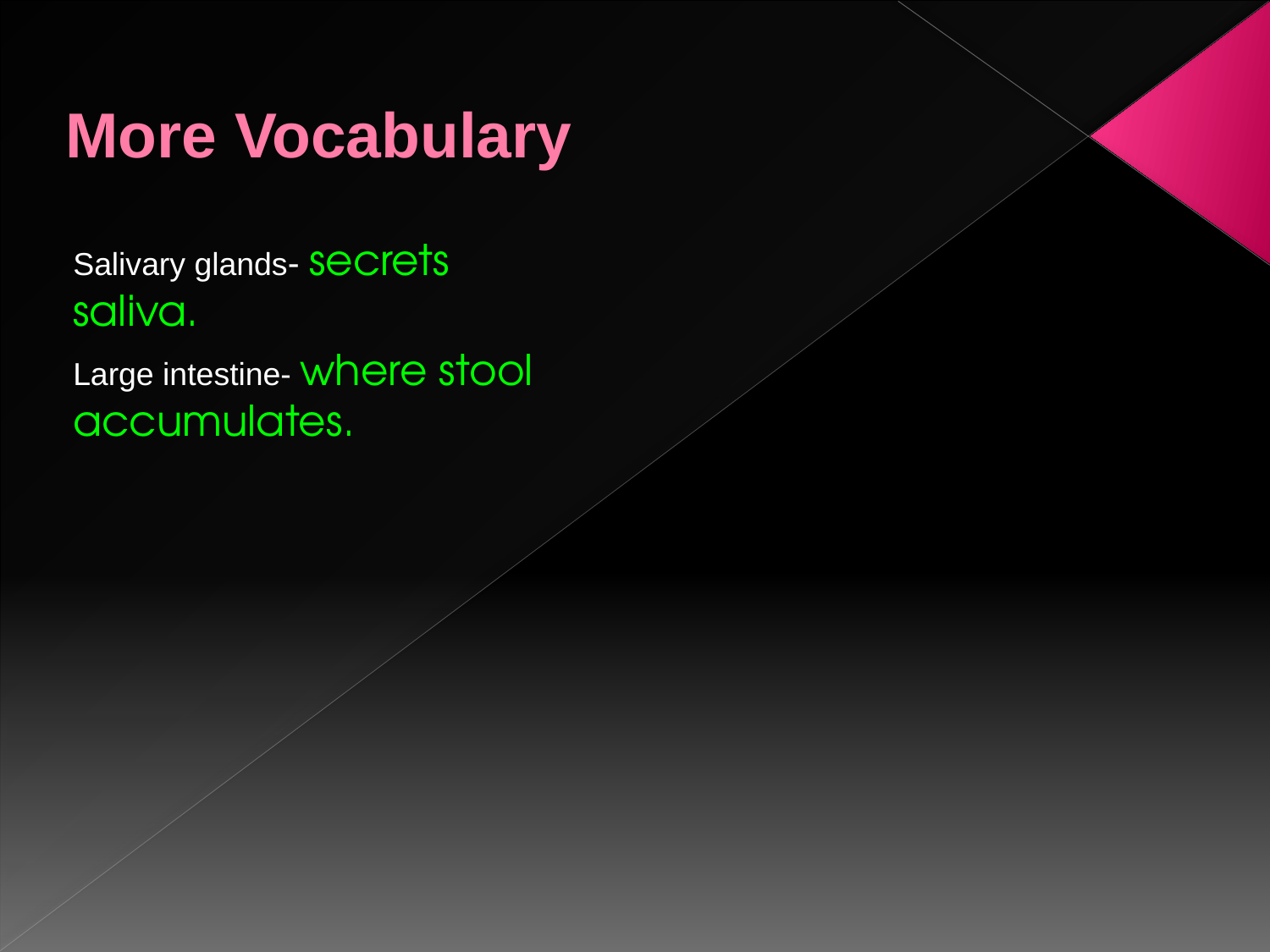

# More Vocabulary
Salivary glands- secrets saliva.
Large intestine- where stool accumulates.